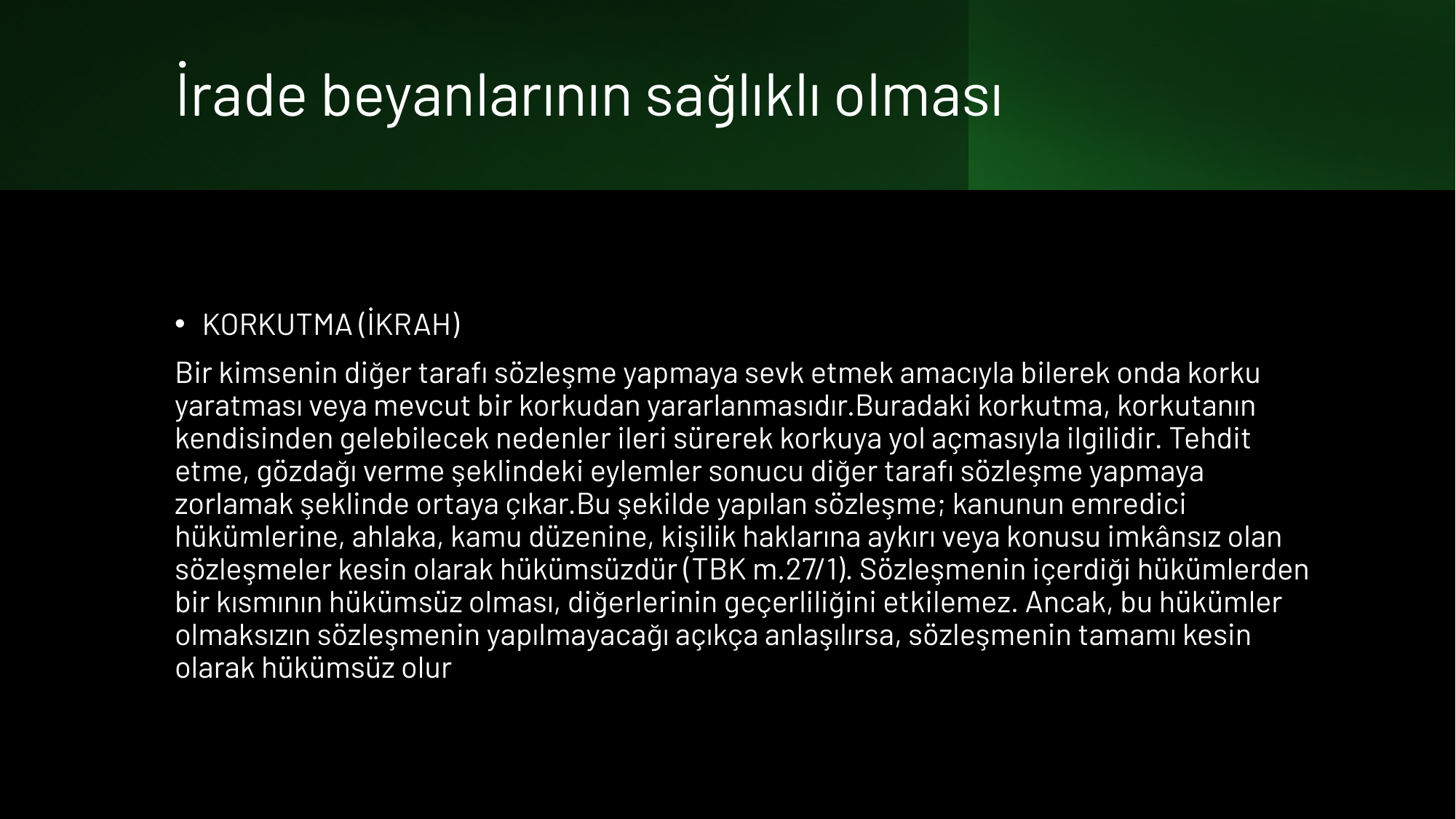

# İrade beyanlarının sağlıklı olması
KORKUTMA (İKRAH)
Bir kimsenin diğer tarafı sözleşme yapmaya sevk etmek amacıyla bilerek onda korku yaratması veya mevcut bir korkudan yararlanmasıdır.Buradaki korkutma, korkutanın kendisinden gelebilecek nedenler ileri sürerek korkuya yol açmasıyla ilgilidir. Tehdit etme, gözdağı verme şeklindeki eylemler sonucu diğer tarafı sözleşme yapmaya zorlamak şeklinde ortaya çıkar.Bu şekilde yapılan sözleşme; kanunun emredici hükümlerine, ahlaka, kamu düzenine, kişilik haklarına aykırı veya konusu imkânsız olan sözleşmeler kesin olarak hükümsüzdür (TBK m.27/1). Sözleşmenin içerdiği hükümlerden bir kısmının hükümsüz olması, diğerlerinin geçerliliğini etkilemez. Ancak, bu hükümler olmaksızın sözleşmenin yapılmayacağı açıkça anlaşılırsa, sözleşmenin tamamı kesin olarak hükümsüz olur